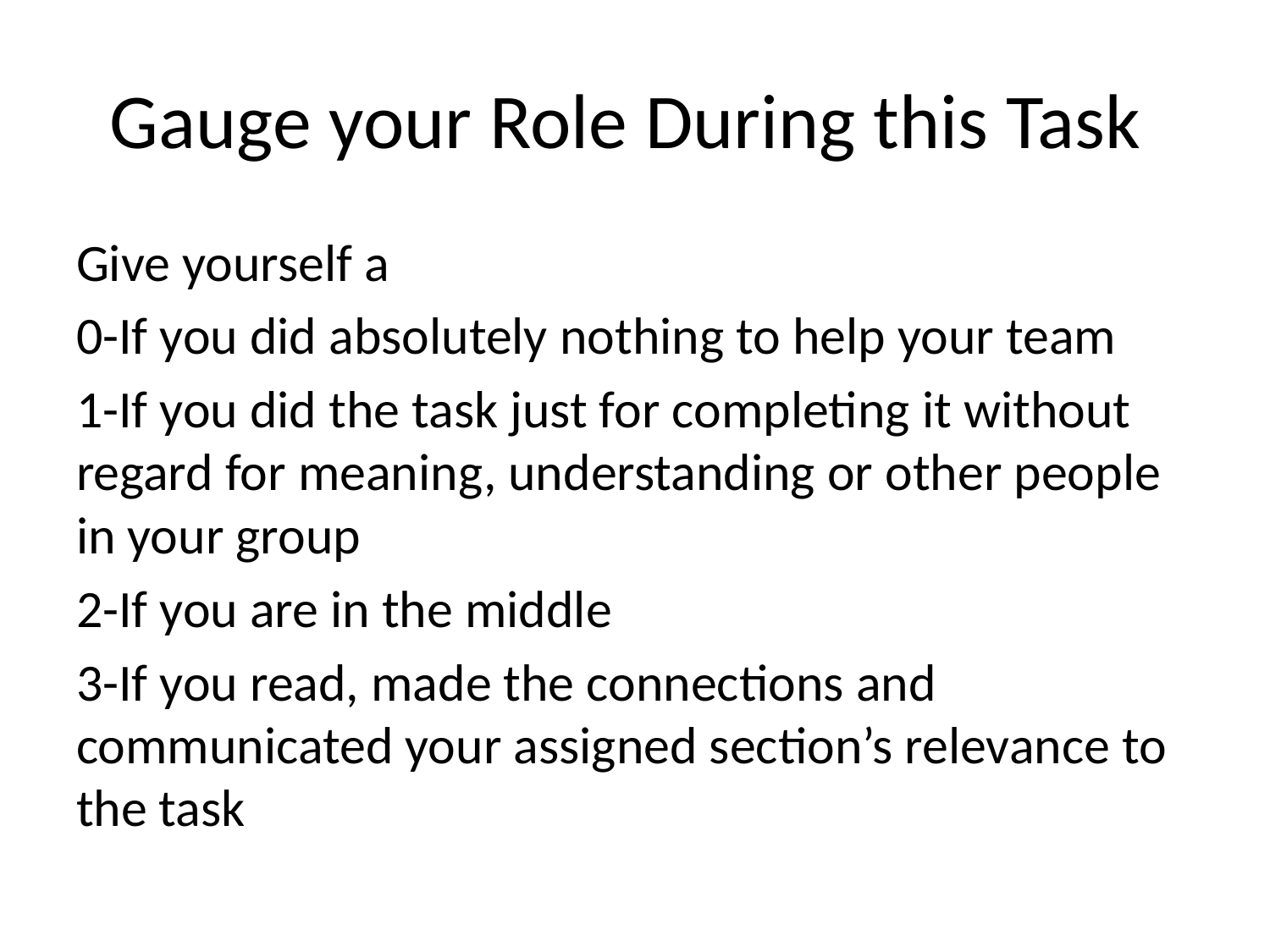

# Gauge your Role During this Task
Give yourself a
0-If you did absolutely nothing to help your team
1-If you did the task just for completing it without regard for meaning, understanding or other people in your group
2-If you are in the middle
3-If you read, made the connections and communicated your assigned section’s relevance to the task